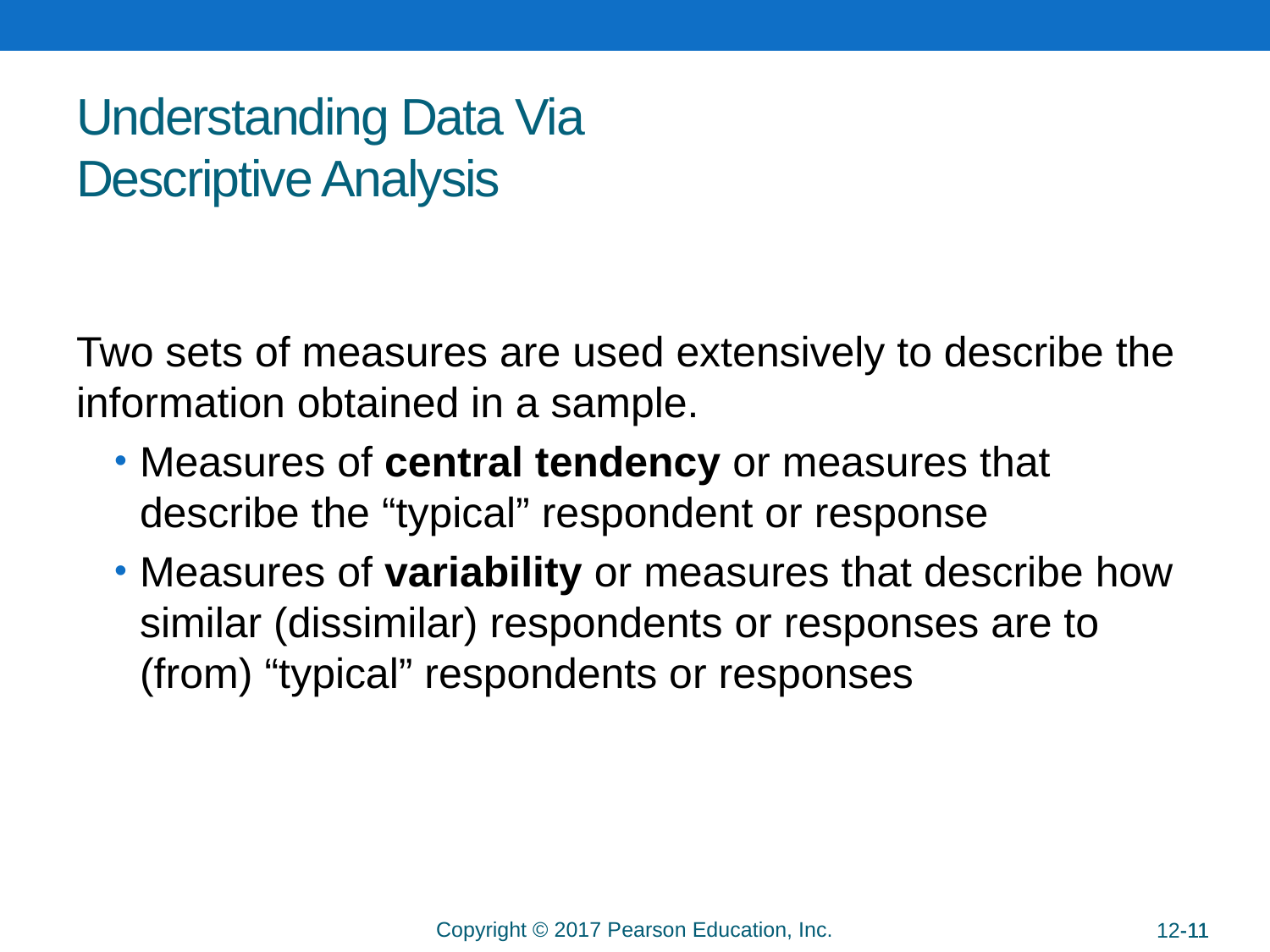

# Understanding Data Via Descriptive Analysis
Two sets of measures are used extensively to describe the information obtained in a sample.
Measures of central tendency or measures that describe the “typical” respondent or response
Measures of variability or measures that describe how similar (dissimilar) respondents or responses are to (from) “typical” respondents or responses